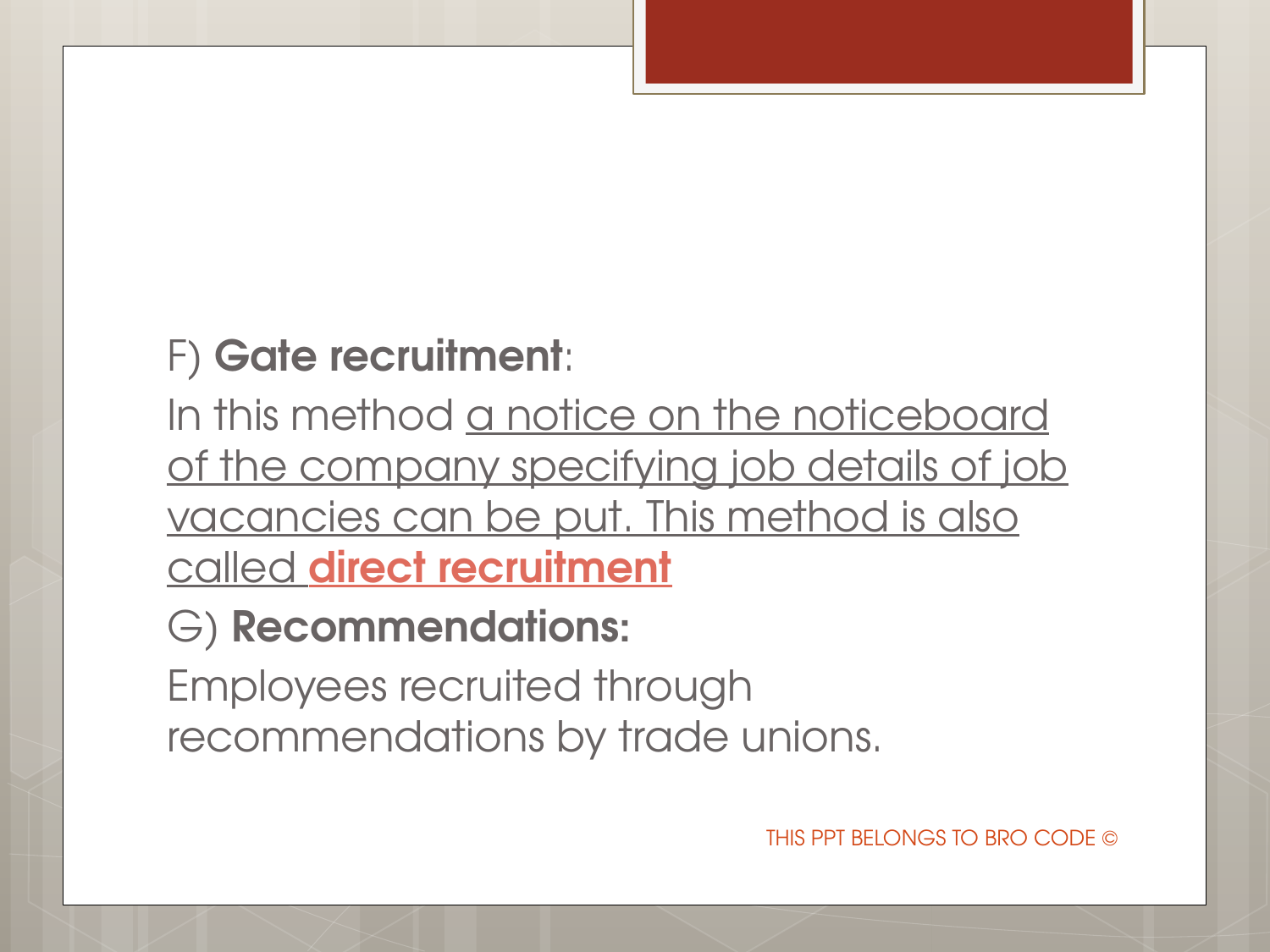

F) Gate recruitment:
In this method a notice on the noticeboard of the company specifying job details of job vacancies can be put. This method is also called direct recruitment
G) Recommendations:
Employees recruited through recommendations by trade unions.
THIS PPT BELONGS TO BRO CODE ©